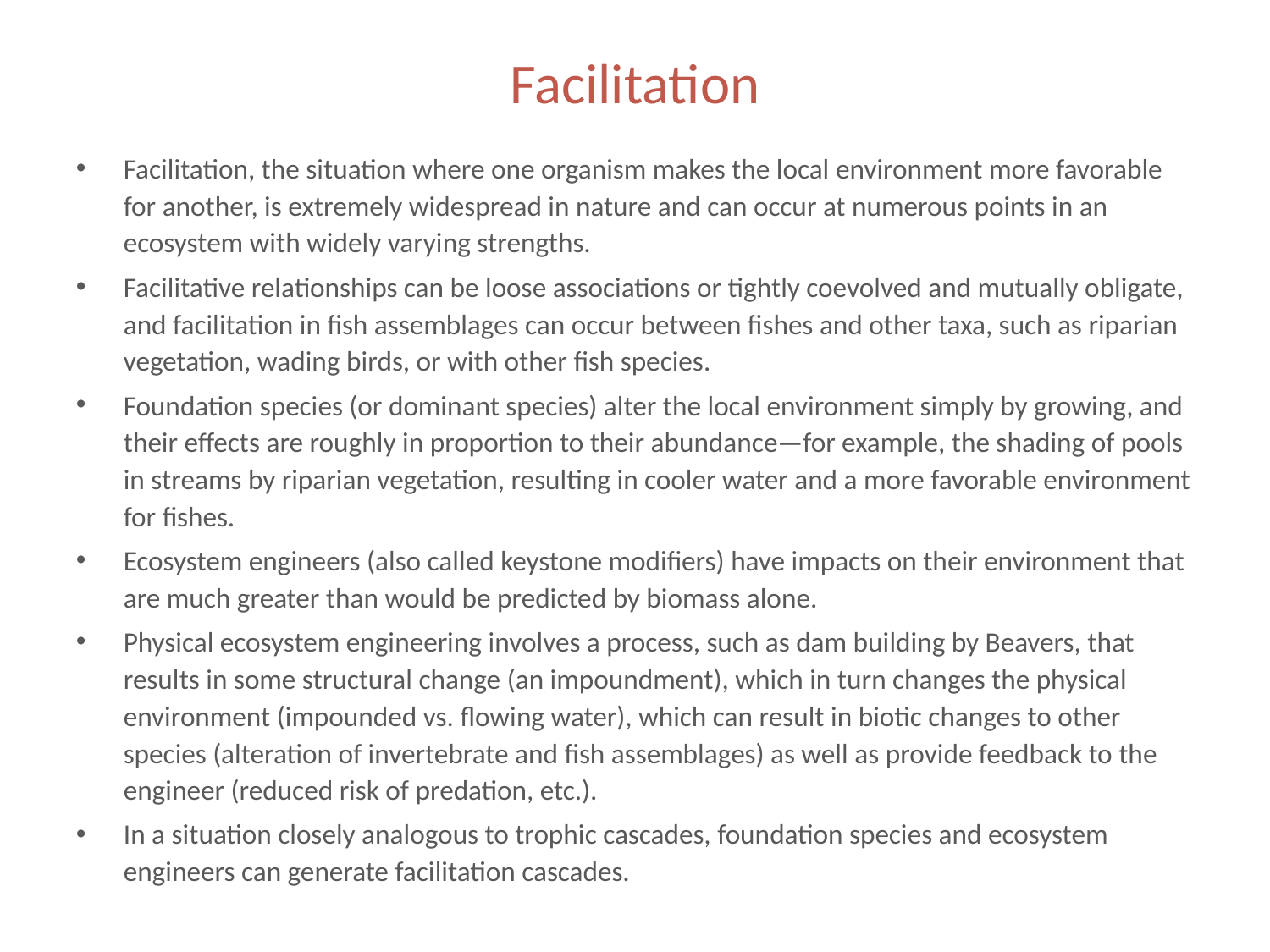

# Facilitation
Facilitation, the situation where one organism makes the local environment more favorable for another, is extremely widespread in nature and can occur at numerous points in an ecosystem with widely varying strengths.
Facilitative relationships can be loose associations or tightly coevolved and mutually obligate, and facilitation in fish assemblages can occur between fishes and other taxa, such as riparian vegetation, wading birds, or with other fish species.
Foundation species (or dominant species) alter the local environment simply by growing, and their effects are roughly in proportion to their abundance—for example, the shading of pools in streams by riparian vegetation, resulting in cooler water and a more favorable environment for fishes.
Ecosystem engineers (also called keystone modifiers) have impacts on their environment that are much greater than would be predicted by biomass alone.
Physical ecosystem engineering involves a process, such as dam building by Beavers, that results in some structural change (an impoundment), which in turn changes the physical environment (impounded vs. flowing water), which can result in biotic changes to other species (alteration of invertebrate and fish assemblages) as well as provide feedback to the engineer (reduced risk of predation, etc.).
In a situation closely analogous to trophic cascades, foundation species and ecosystem engineers can generate facilitation cascades.